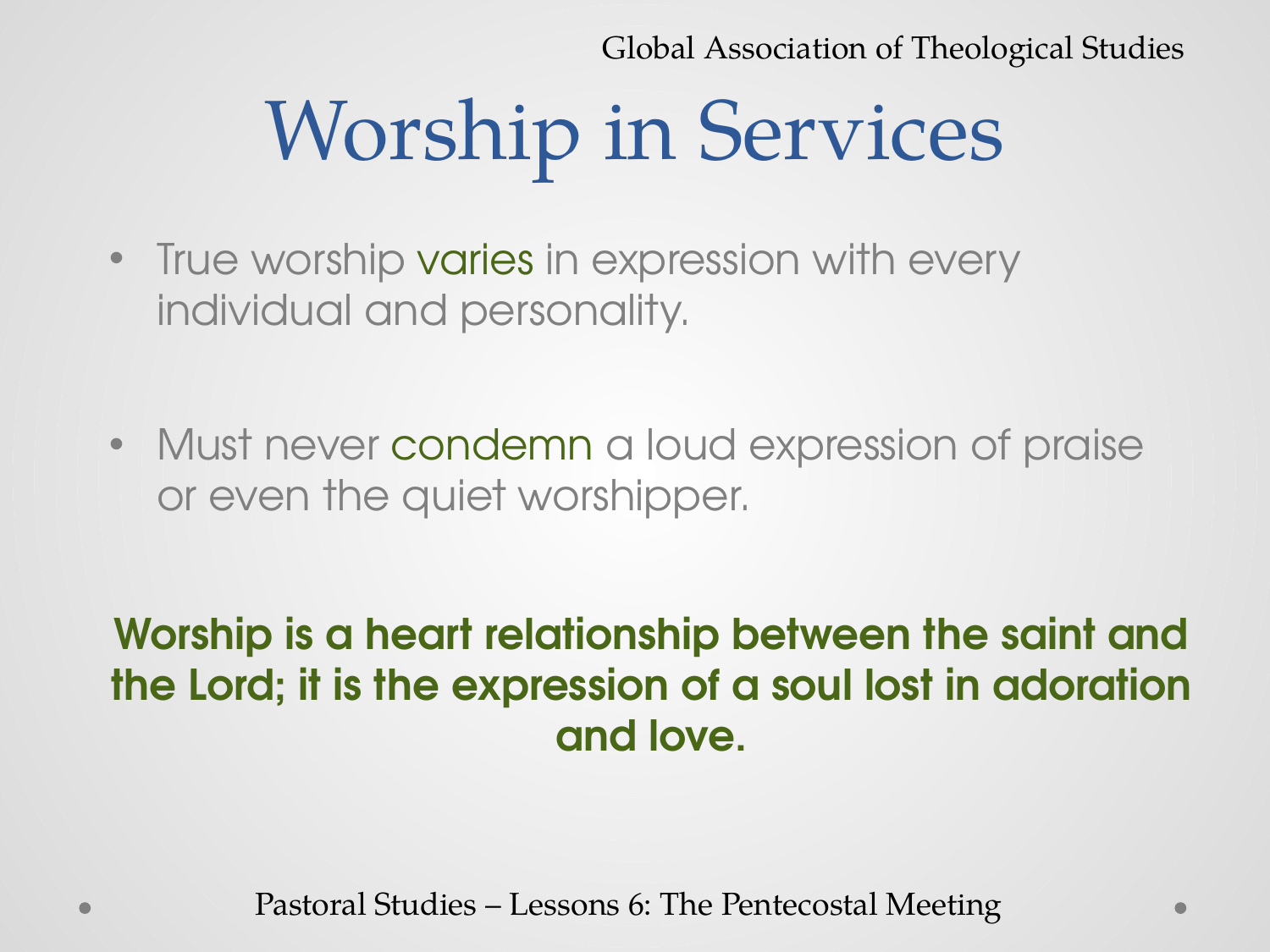

Global Association of Theological Studies
# Worship in Services
True worship varies in expression with every individual and personality.

Must never condemn a loud expression of praise or even the quiet worshipper.

Worship is a heart relationship between the saint and the Lord; it is the expression of a soul lost in adoration and love.
Pastoral Studies – Lessons 6: The Pentecostal Meeting